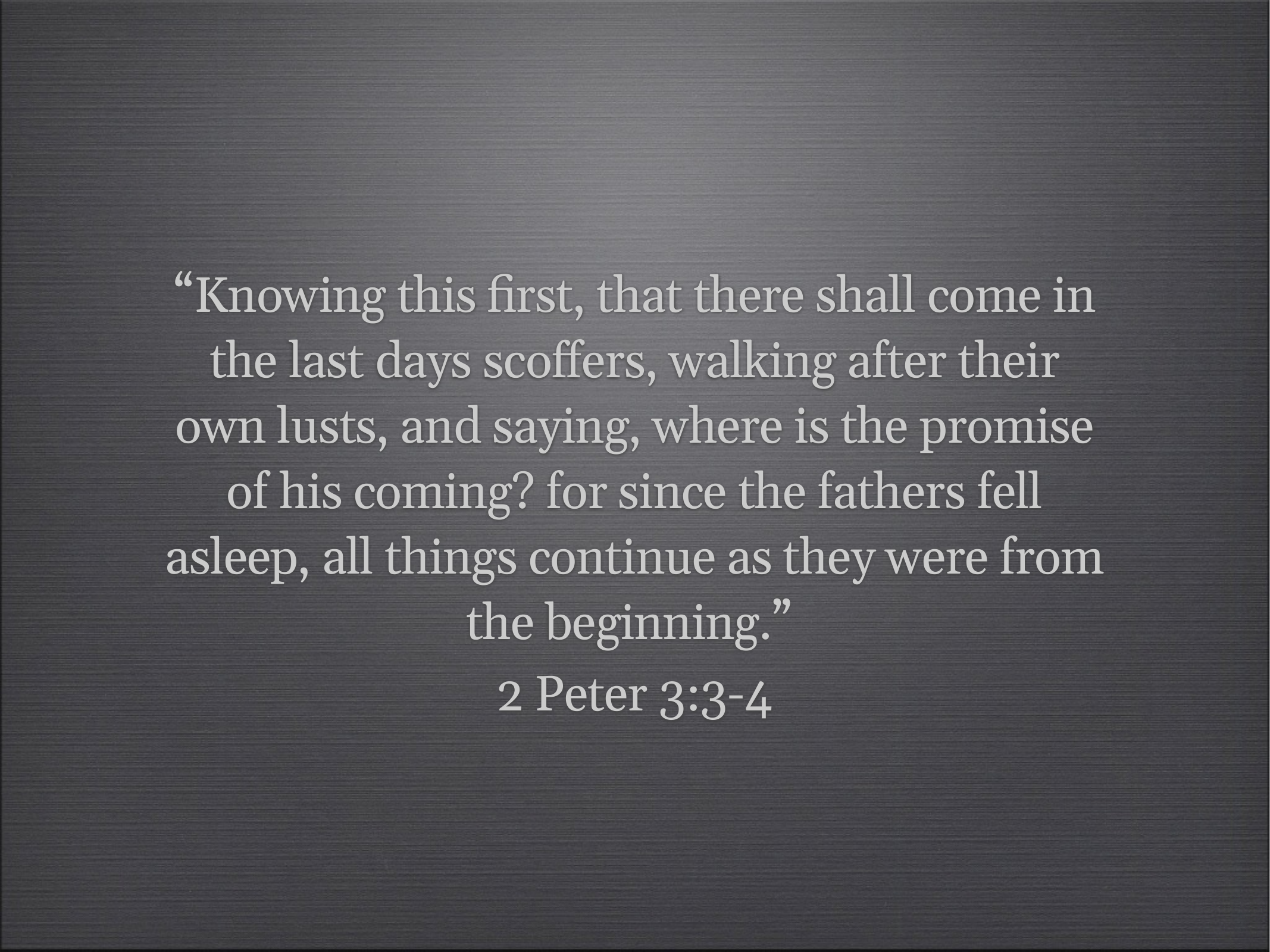

“Knowing this first, that there shall come in the last days scoffers, walking after their own lusts, and saying, where is the promise of his coming? for since the fathers fell asleep, all things continue as they were from the beginning.”
2 Peter 3:3-4